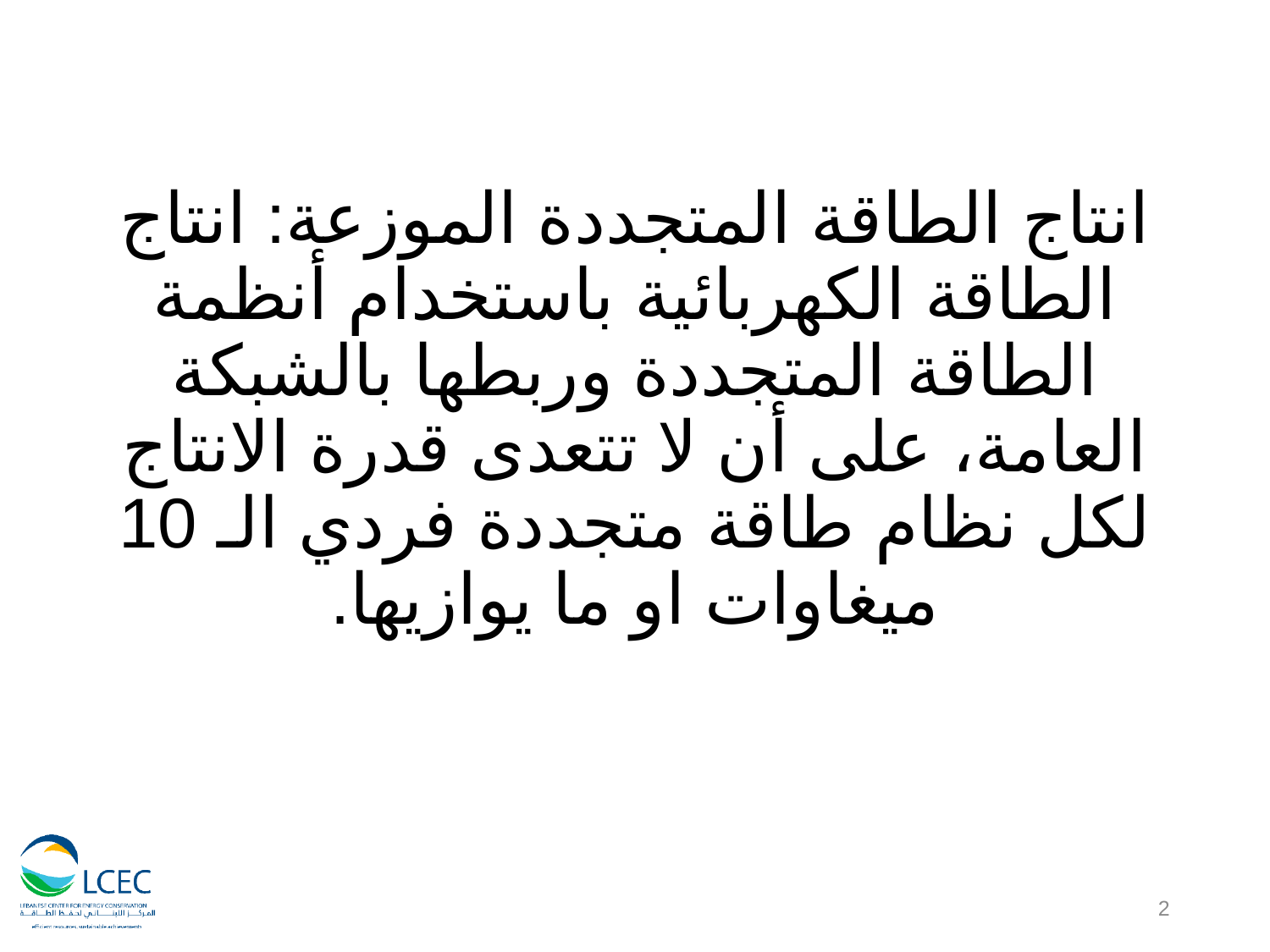

انتاج الطاقة المتجددة الموزعة: انتاج الطاقة الكهربائية باستخدام أنظمة الطاقة المتجددة وربطها بالشبكة العامة، على أن لا تتعدى قدرة الانتاج لكل نظام طاقة متجددة فردي الـ 10 ميغاوات او ما يوازيها.
2